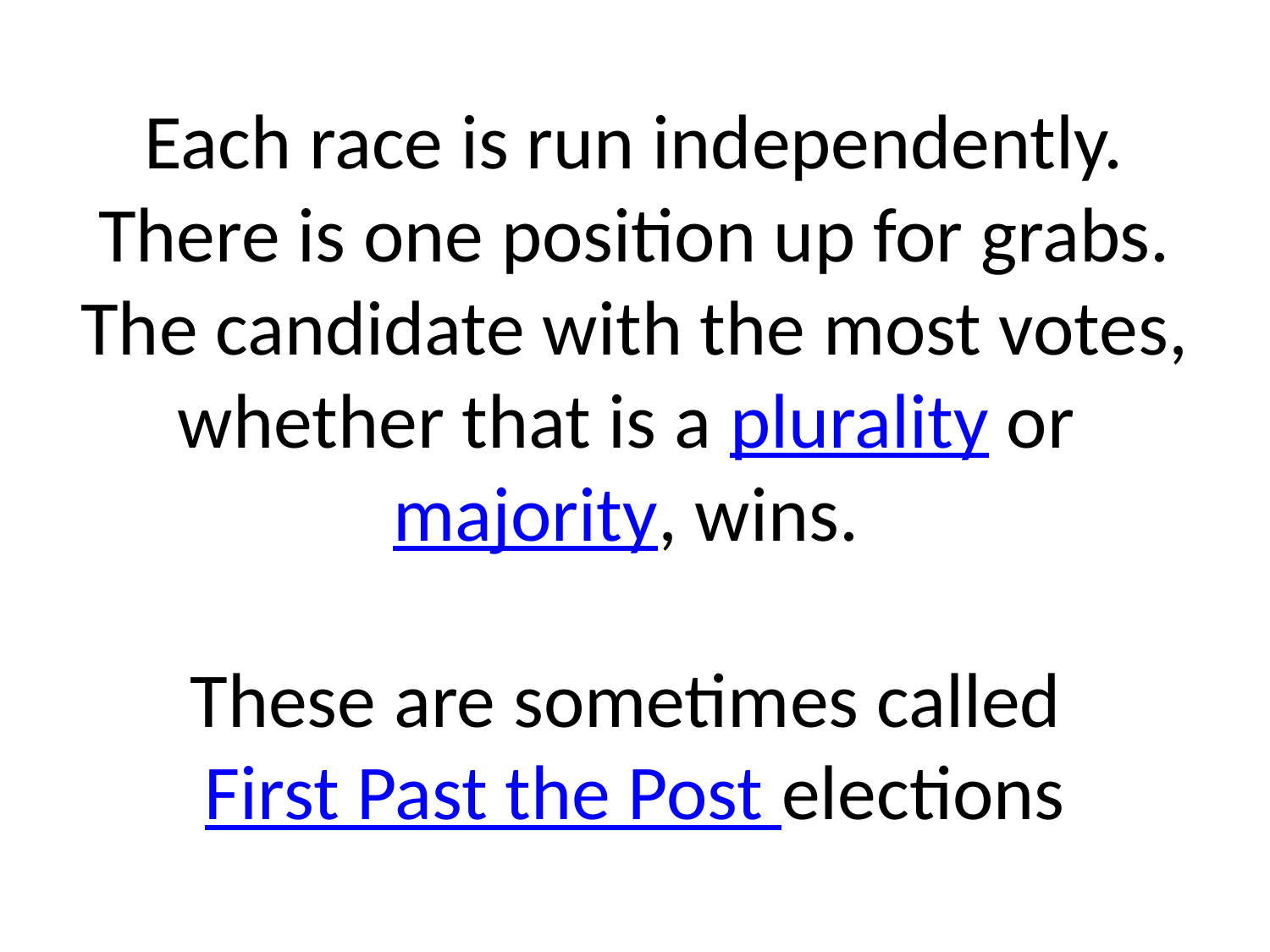

# Each race is run independently. There is one position up for grabs. The candidate with the most votes, whether that is a plurality or majority, wins. These are sometimes called First Past the Post elections